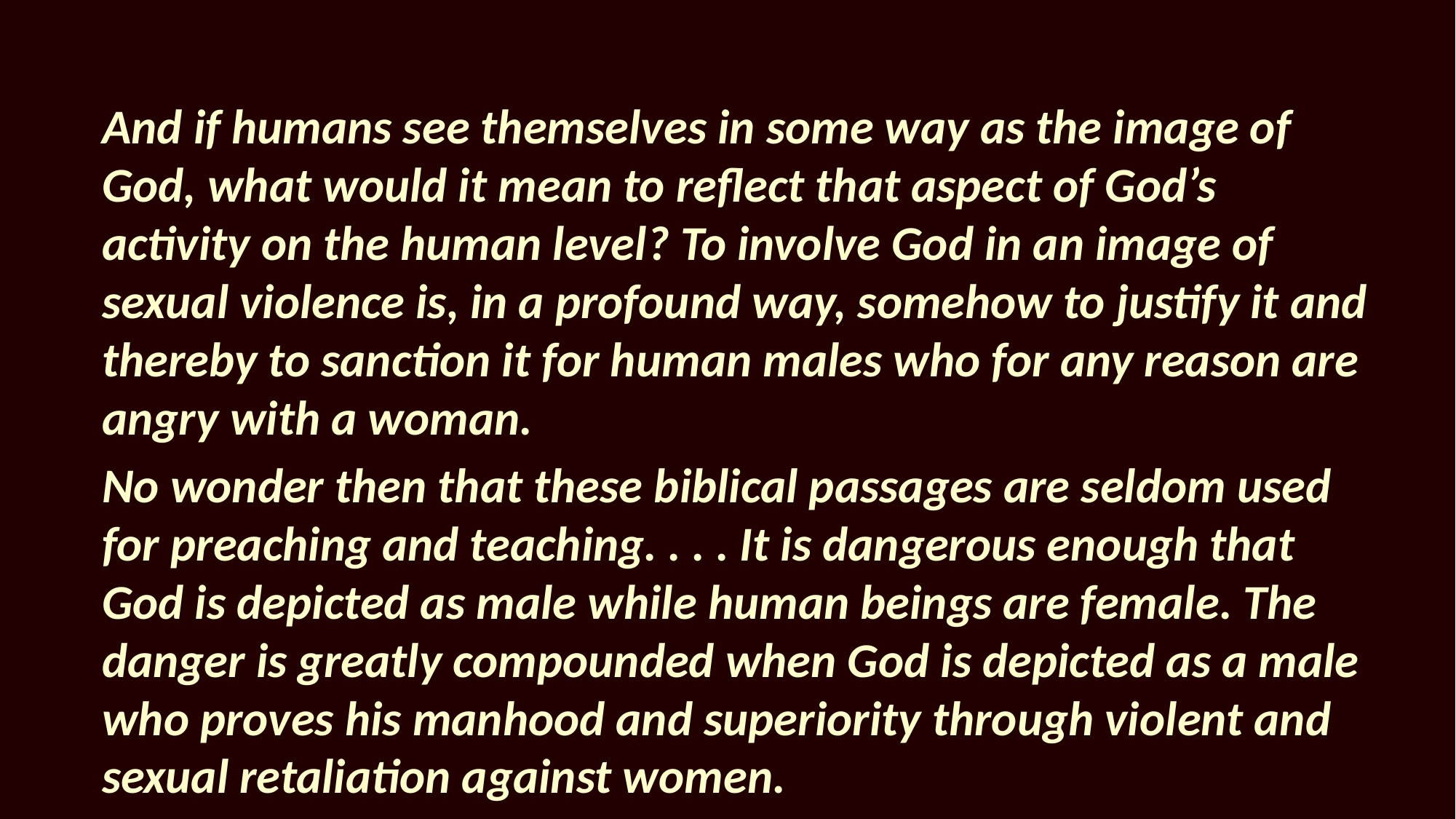

And if humans see themselves in some way as the image of God, what would it mean to reflect that aspect of God’s activity on the human level? To involve God in an image of sexual violence is, in a profound way, somehow to justify it and thereby to sanction it for human males who for any reason are angry with a woman.
No wonder then that these biblical passages are seldom used for preaching and teaching. . . . It is dangerous enough that God is depicted as male while human beings are female. The danger is greatly compounded when God is depicted as a male who proves his manhood and superiority through violent and sexual retaliation against women.